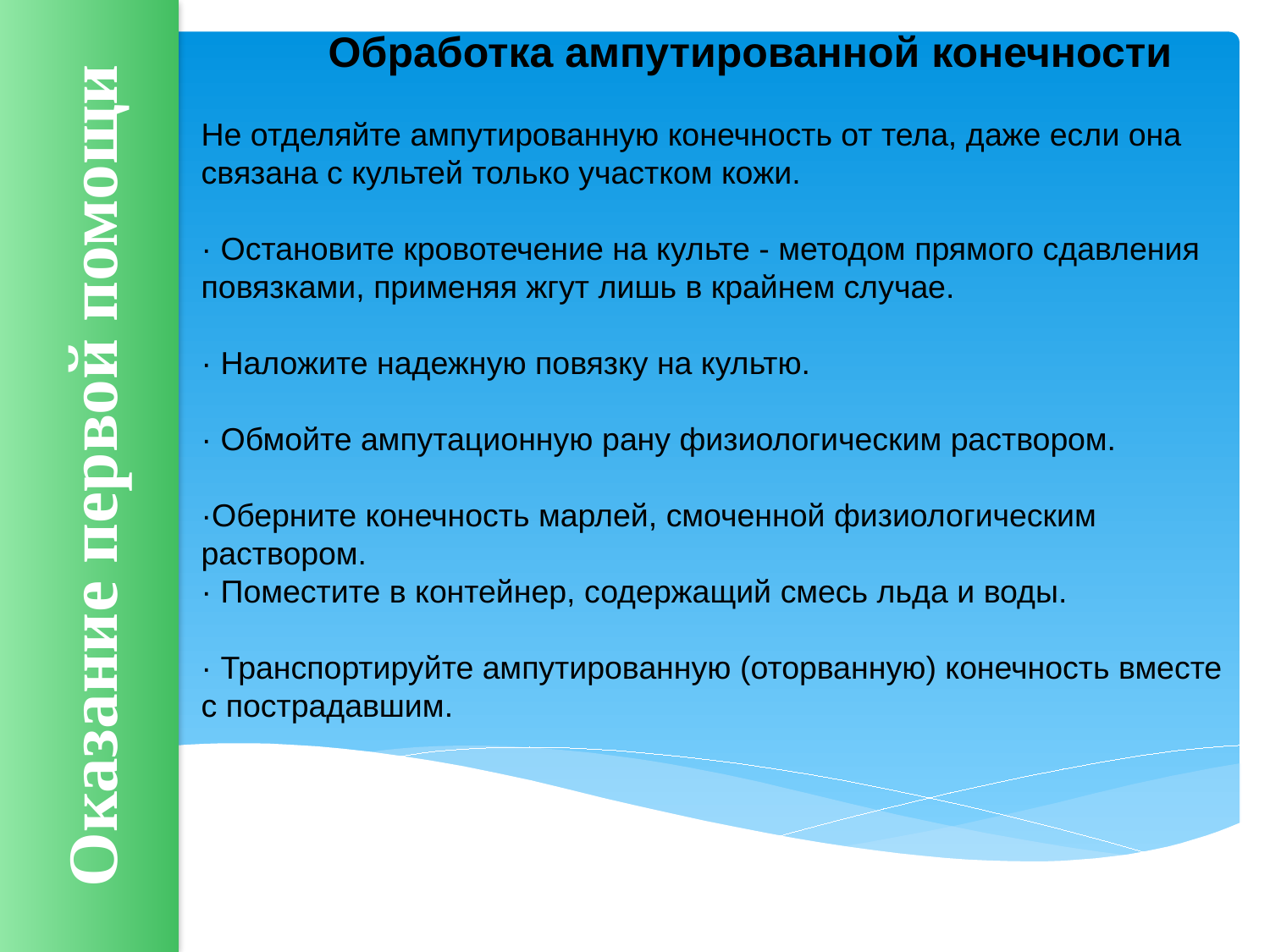

Обработка ампутированной конечности

Не отделяйте ампутированную конечность от тела, даже если она связана с культей только участком кожи.

· Остановите кровотечение на культе - методом прямого сдавления повязками, применяя жгут лишь в крайнем случае.

· Наложите надежную повязку на культю.

· Обмойте ампутационную рану физиологическим раствором.

·Оберните конечность марлей, смоченной физиологическим раствором.
· Поместите в контейнер, содержащий смесь льда и воды.

· Транспортируйте ампутированную (оторванную) конечность вместе с пострадавшим.

Оказание первой помощи